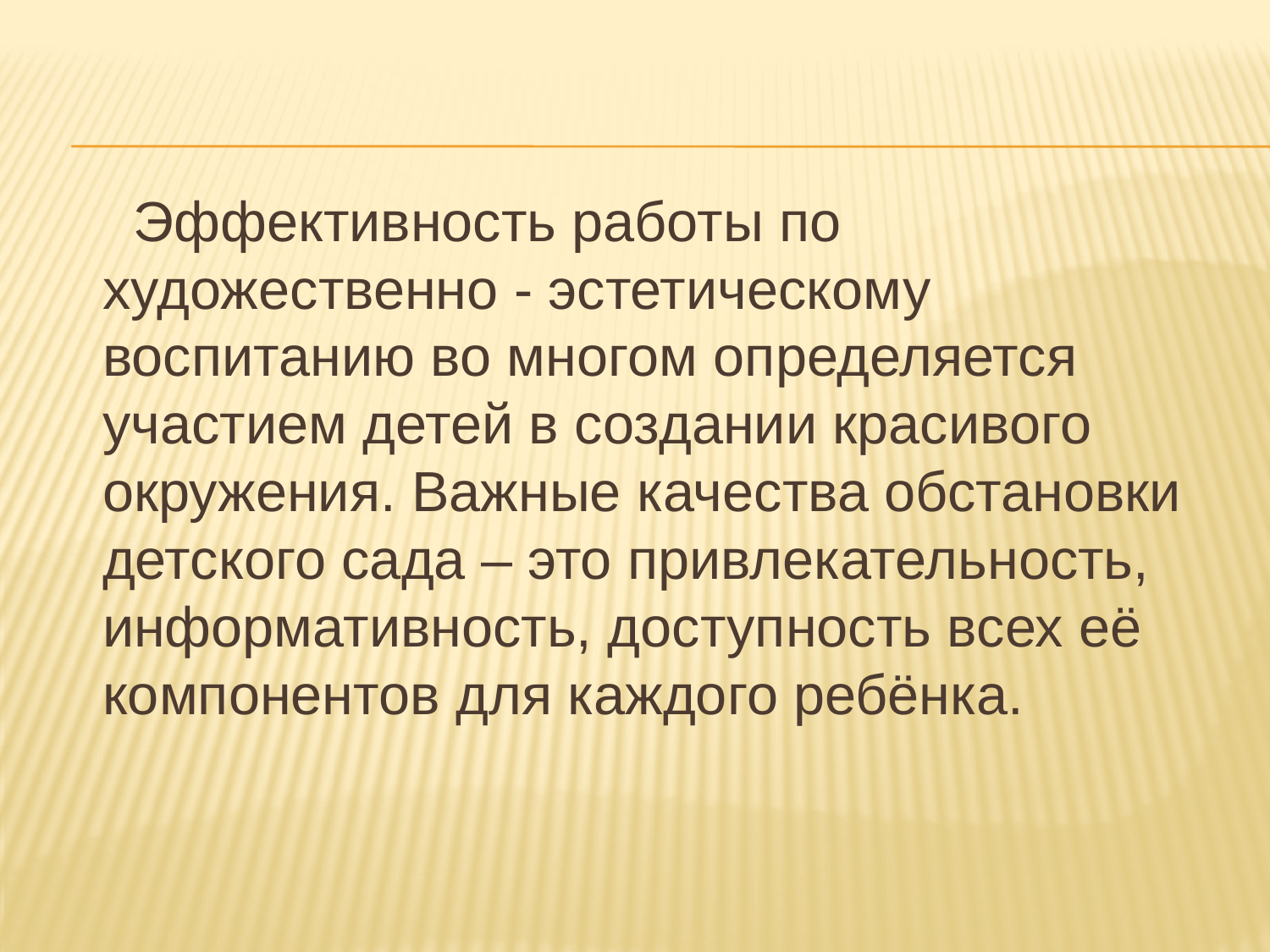

Эффективность работы по художественно - эстетическому воспитанию во многом определяется участием детей в создании красивого окружения. Важные качества обстановки детского сада – это привлекательность, информативность, доступность всех её компонентов для каждого ребёнка.